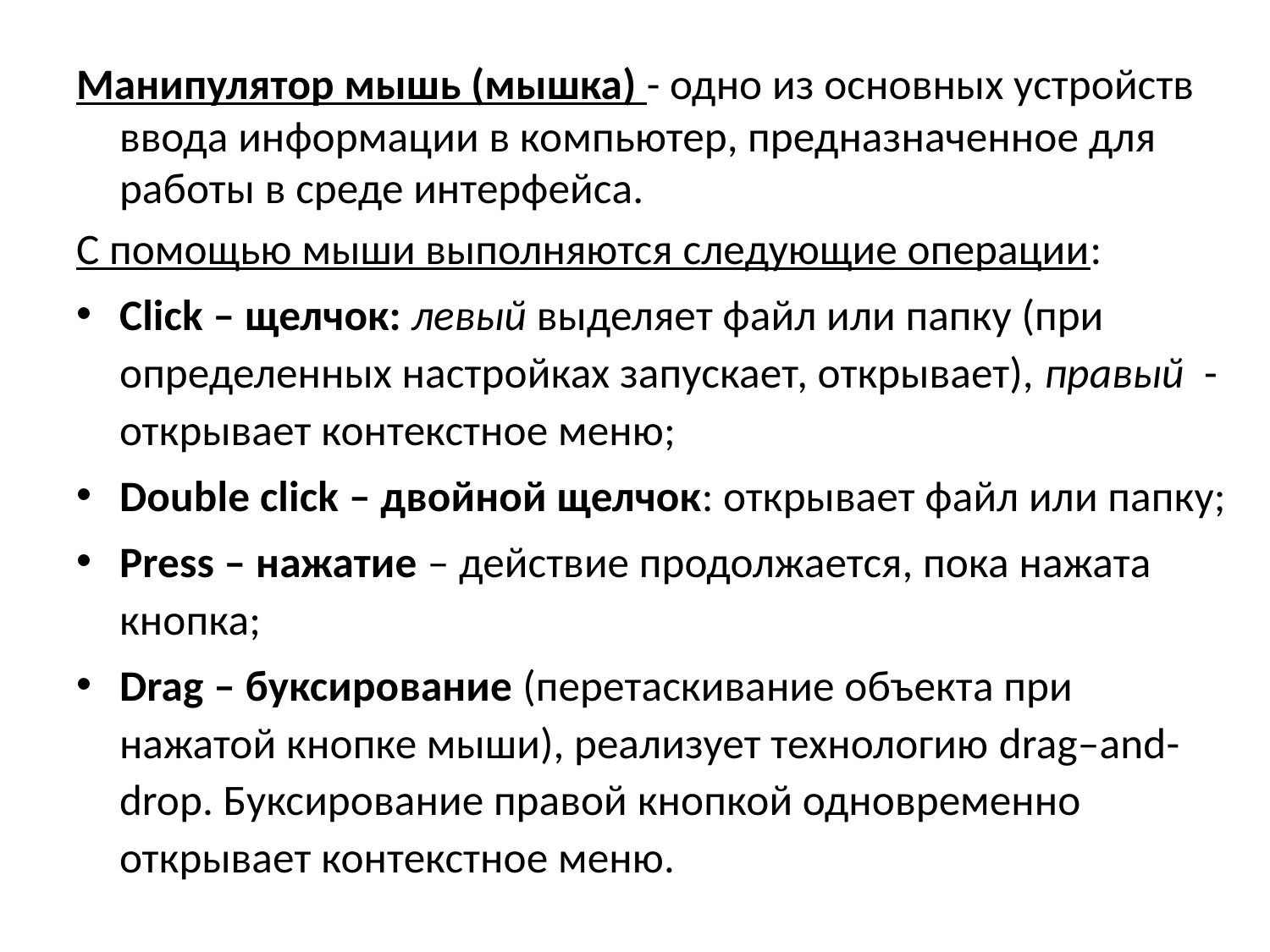

Манипулятор мышь (мышка) - одно из основных устройств ввода информации в компьютер, предназначенное для работы в среде интерфейса.
С помощью мыши выполняются следующие операции:
Click – щелчок: левый выделяет файл или папку (при определенных настройках запускает, открывает), правый  - открывает контекстное меню;
Double click – двойной щелчок: открывает файл или папку;
Press – нажатие – действие продолжается, пока нажата кнопка;
Drag – буксирование (перетаскивание объекта при нажатой кнопке мыши), реализует технологию drag–and-drop. Буксирование правой кнопкой одновременно открывает контекстное меню.